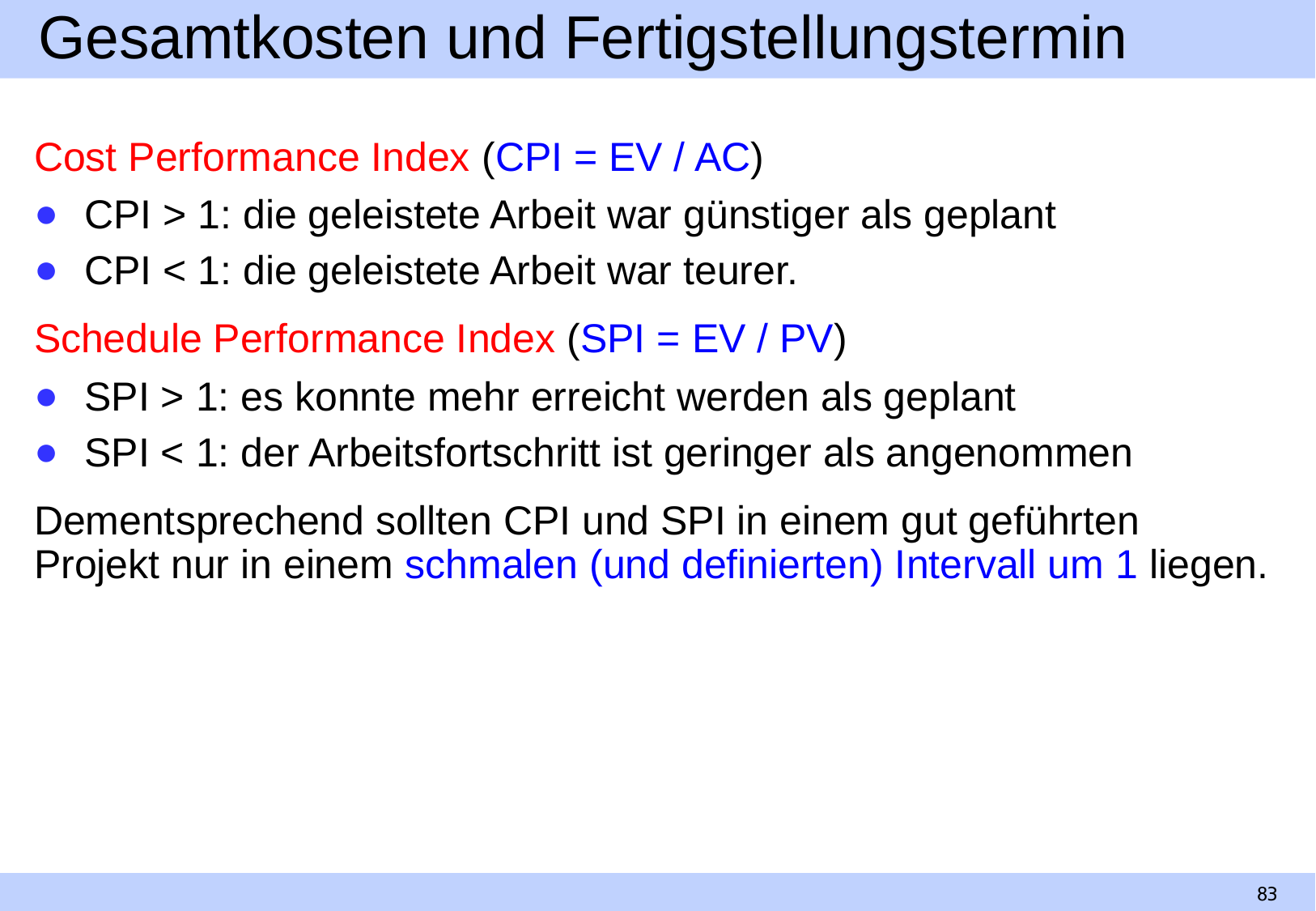

# Gesamtkosten und Fertigstellungstermin
Cost Performance Index (CPI = EV / AC)
CPI > 1: die geleistete Arbeit war günstiger als geplant
CPI < 1: die geleistete Arbeit war teurer.
Schedule Performance Index (SPI = EV / PV)
SPI > 1: es konnte mehr erreicht werden als geplant
SPI < 1: der Arbeitsfortschritt ist geringer als angenommen
Dementsprechend sollten CPI und SPI in einem gut geführten Projekt nur in einem schmalen (und definierten) Intervall um 1 liegen.
83